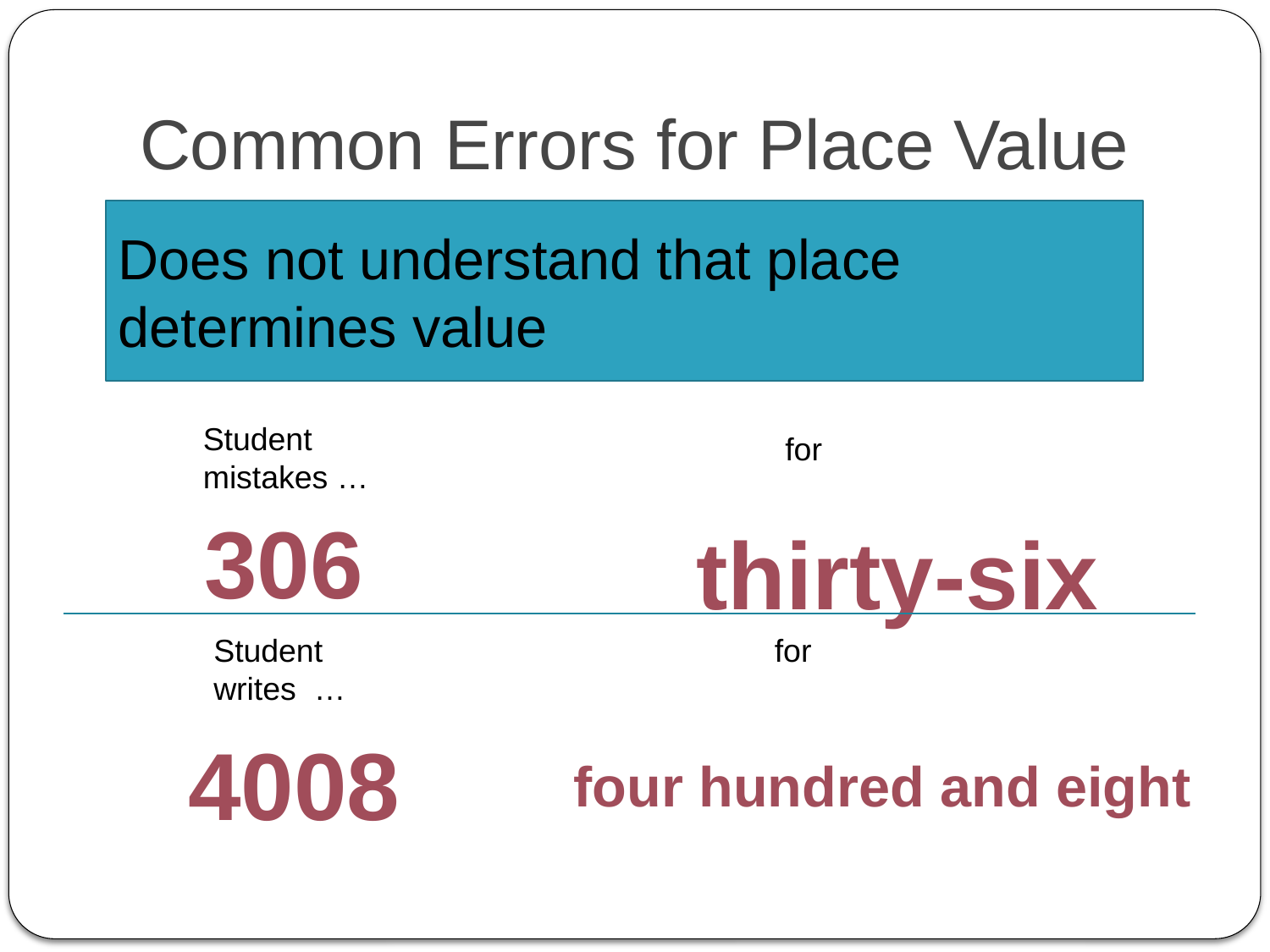

# Common Errors for Place Value
Does not understand that place determines value
Student mistakes …
for
306
thirty-six
Student writes  …
for
4008
four hundred and eight